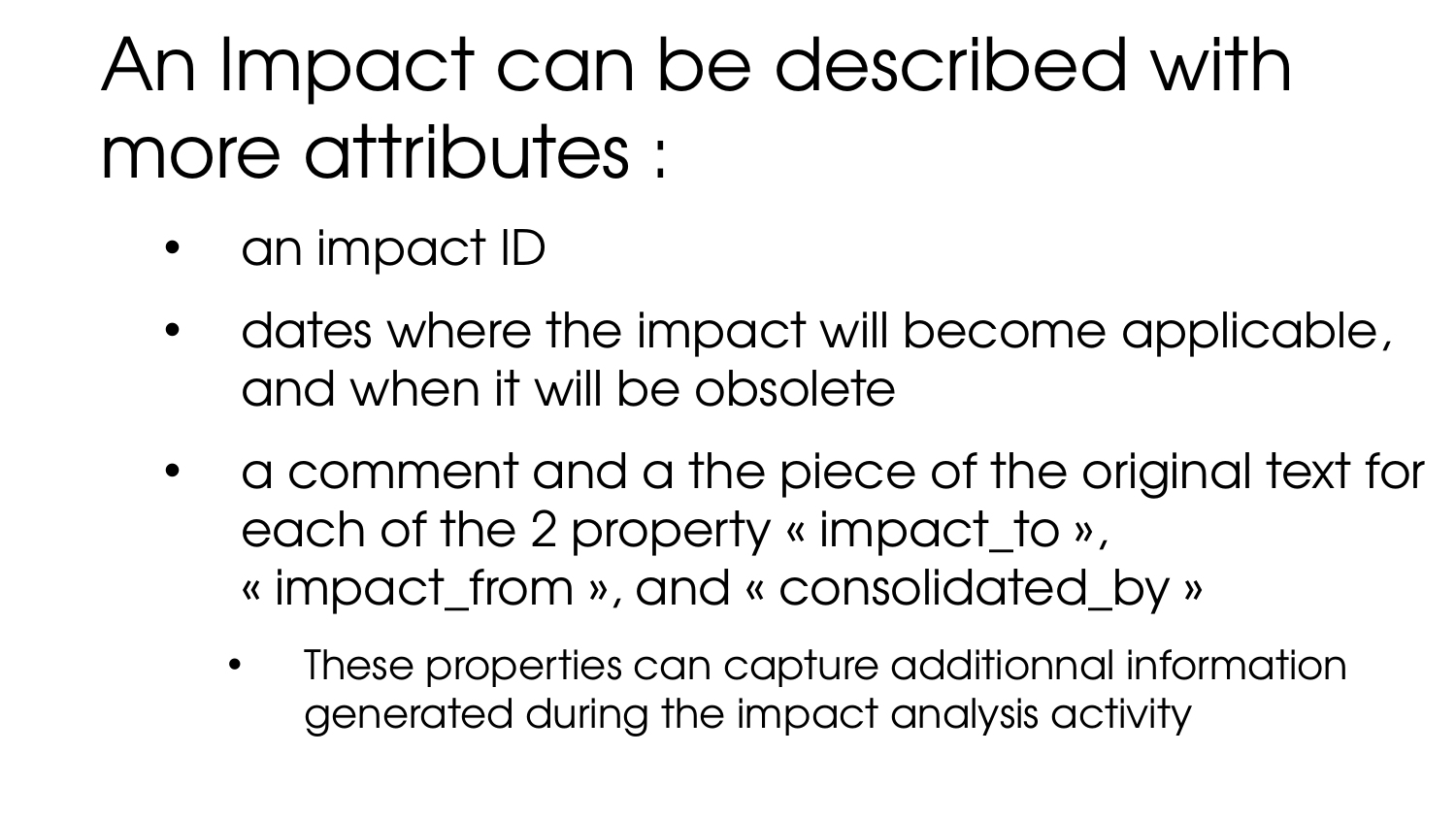

An Impact can be described with more attributes :
an impact ID
dates where the impact will become applicable, and when it will be obsolete
a comment and a the piece of the original text for each of the 2 property « impact_to », « impact_from », and « consolidated_by »
These properties can capture additionnal information generated during the impact analysis activity